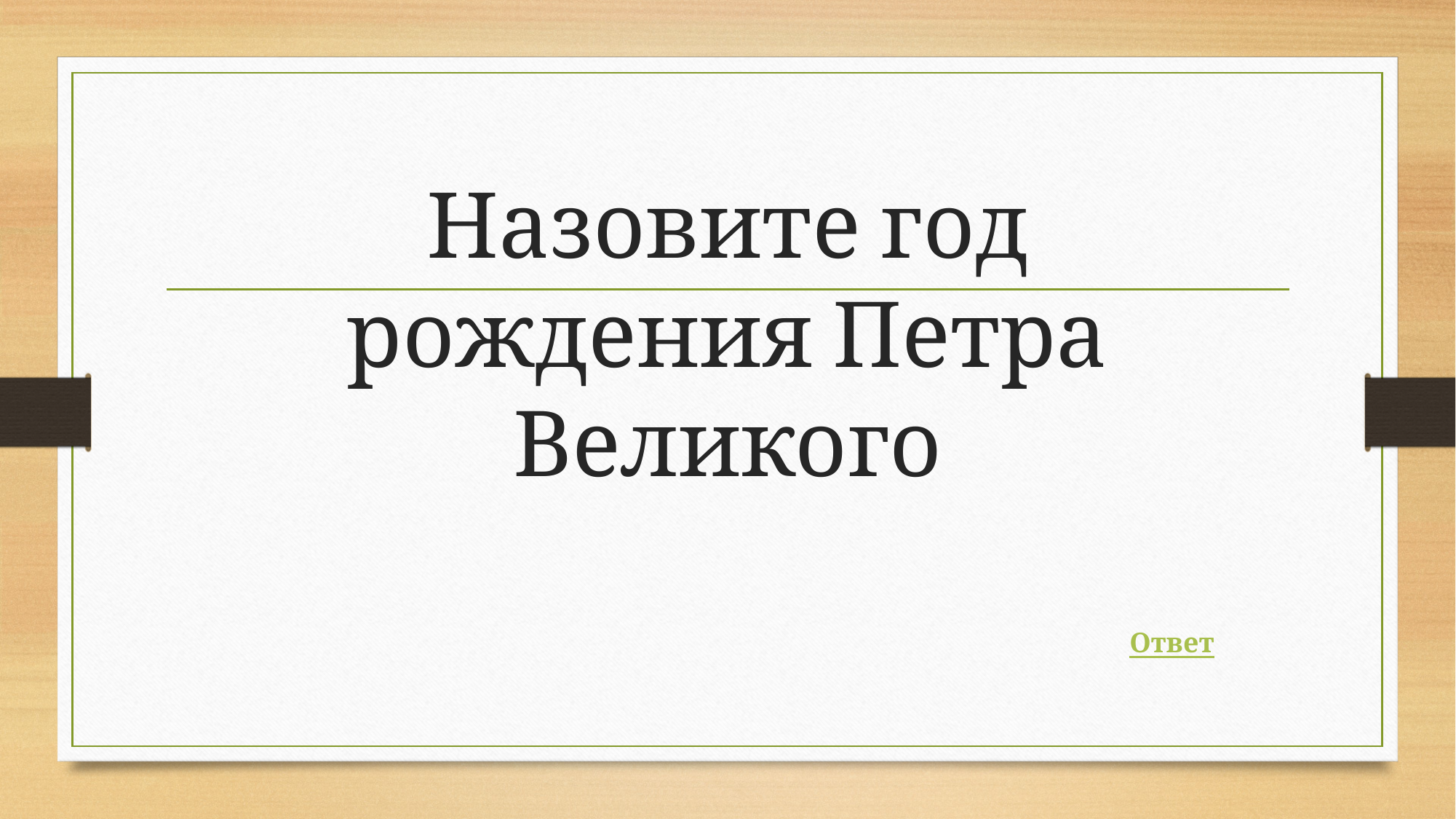

# Назовите год рождения Петра Великого
Ответ